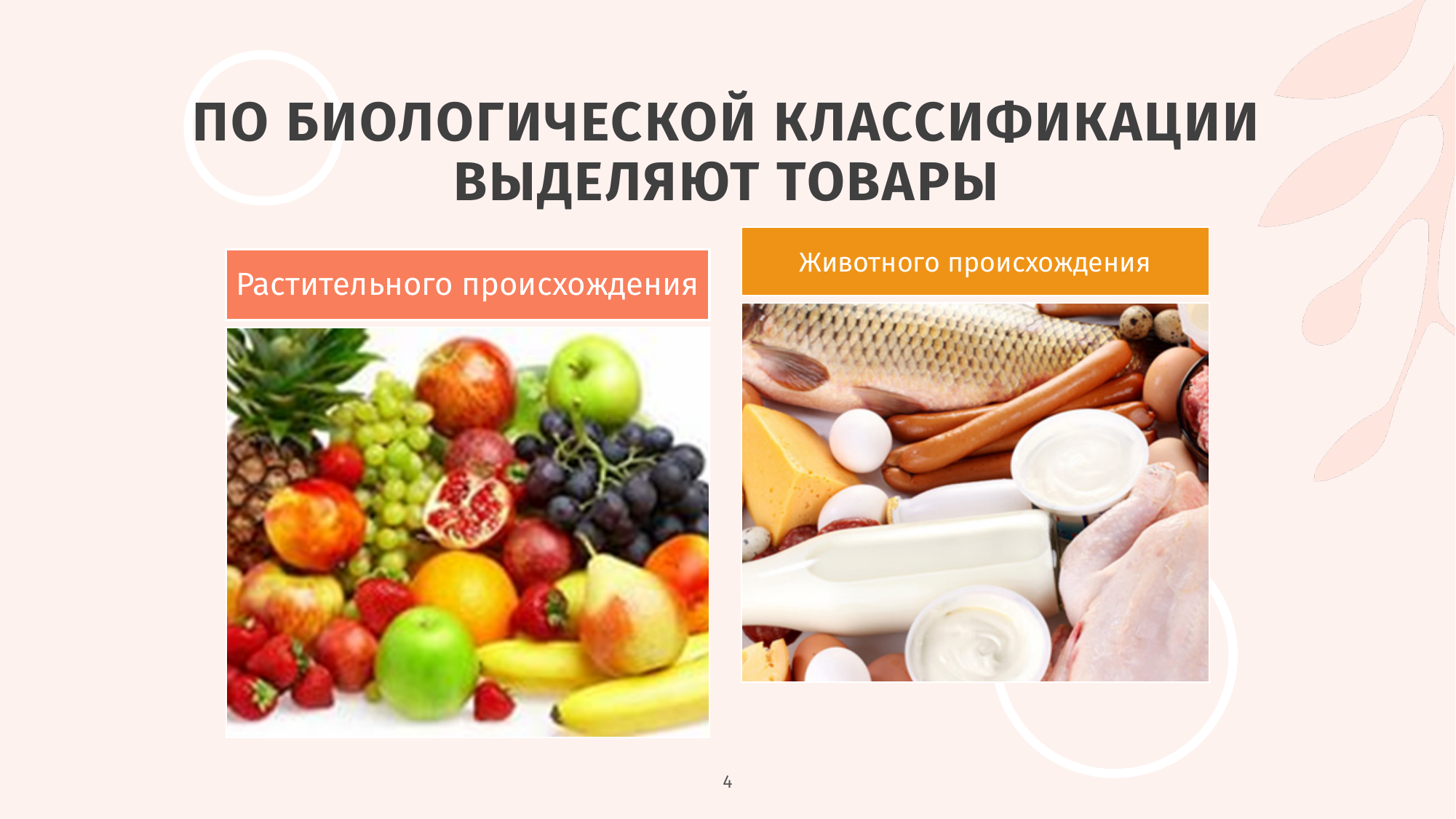

# По биологической классификации выделяют товары
Растительного происхождения
Животного происхождения
4